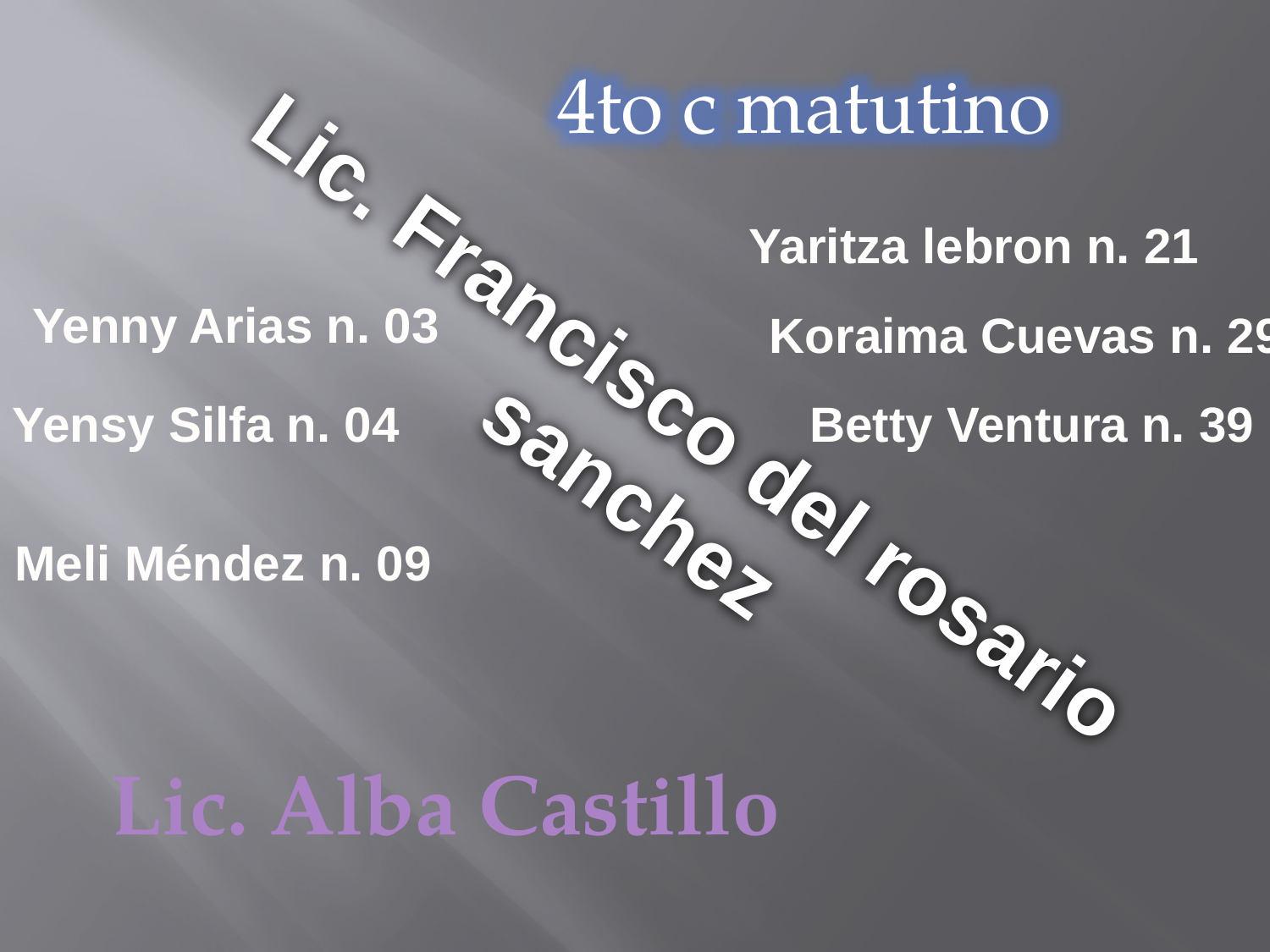

4to c matutino
Yaritza lebron n. 21

Yenny Arias n. 03

Koraima Cuevas n. 29

# Lic. Francisco del rosario sanchez
Yensy Silfa n. 04

Betty Ventura n. 39

Meli Méndez n. 09

Lic. Alba Castillo